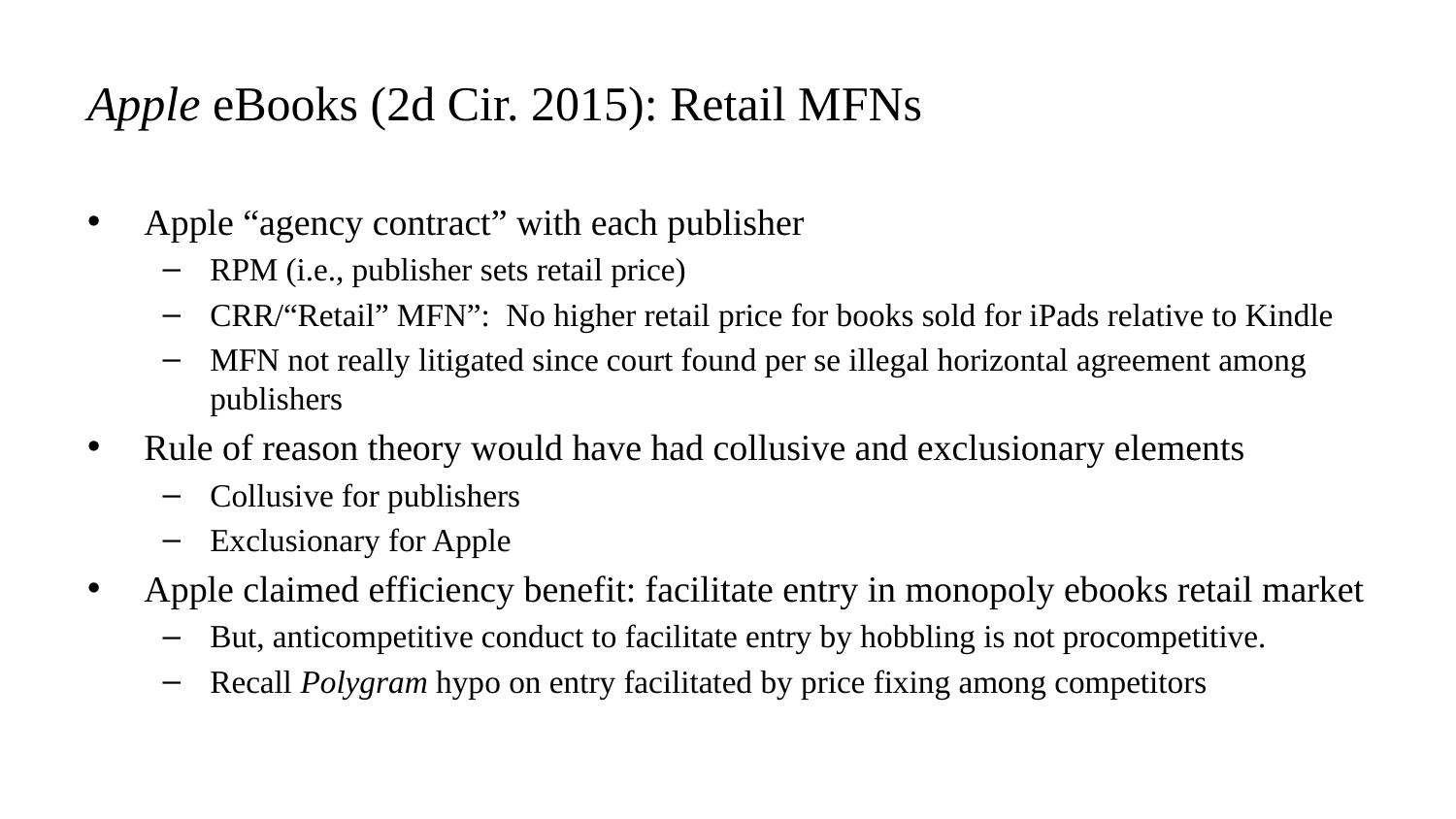

# Apple eBooks (2d Cir. 2015): Retail MFNs
Apple “agency contract” with each publisher
RPM (i.e., publisher sets retail price)
CRR/“Retail” MFN”:  No higher retail price for books sold for iPads relative to Kindle
MFN not really litigated since court found per se illegal horizontal agreement among publishers
Rule of reason theory would have had collusive and exclusionary elements
Collusive for publishers
Exclusionary for Apple
Apple claimed efficiency benefit: facilitate entry in monopoly ebooks retail market
But, anticompetitive conduct to facilitate entry by hobbling is not procompetitive.
Recall Polygram hypo on entry facilitated by price fixing among competitors